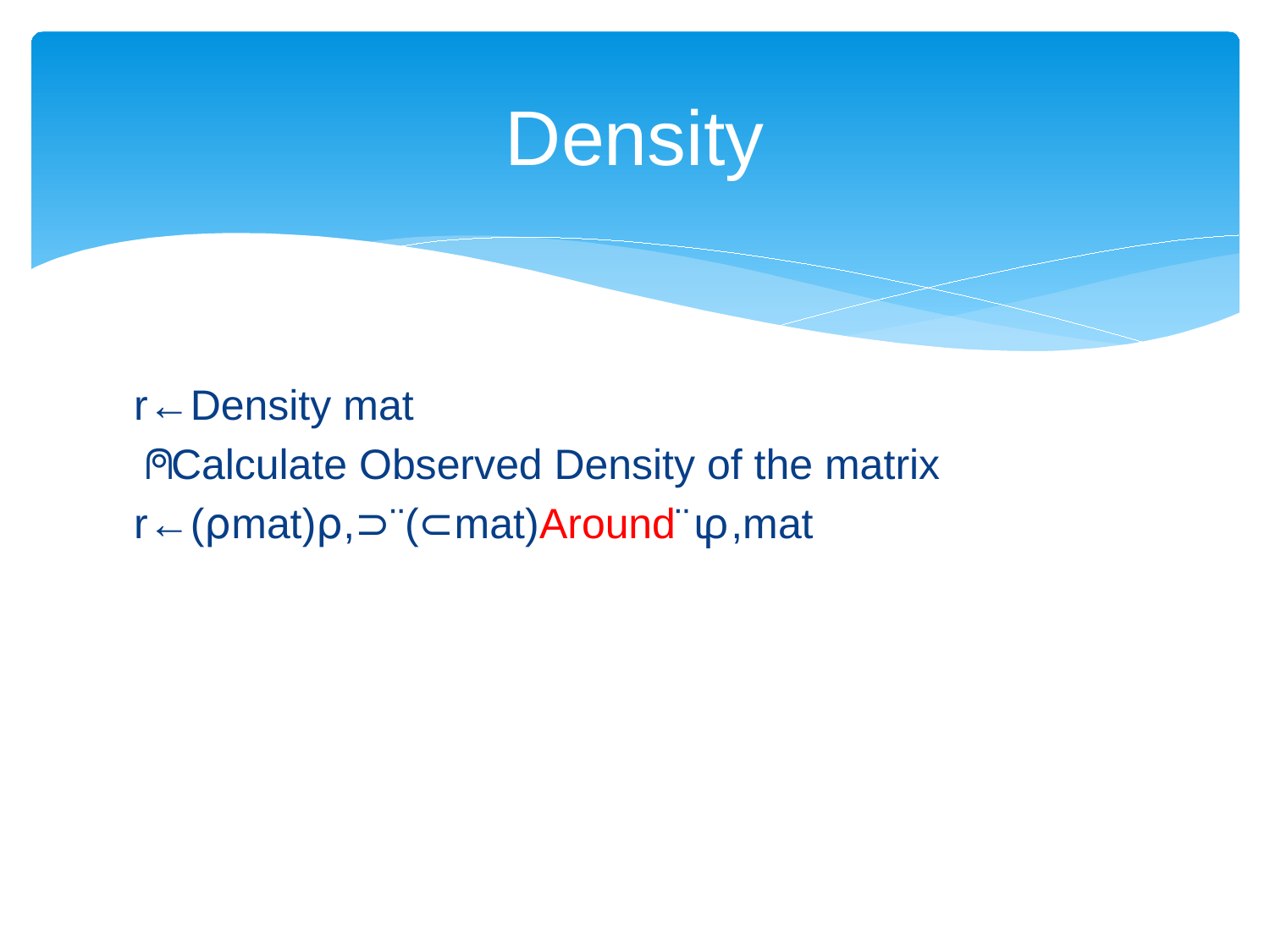

# Density
r←Density mat
⍝ Calculate Observed Density of the matrix
r←(⍴mat)⍴,⊃¨(⊂mat)Around¨⍳⍴,mat